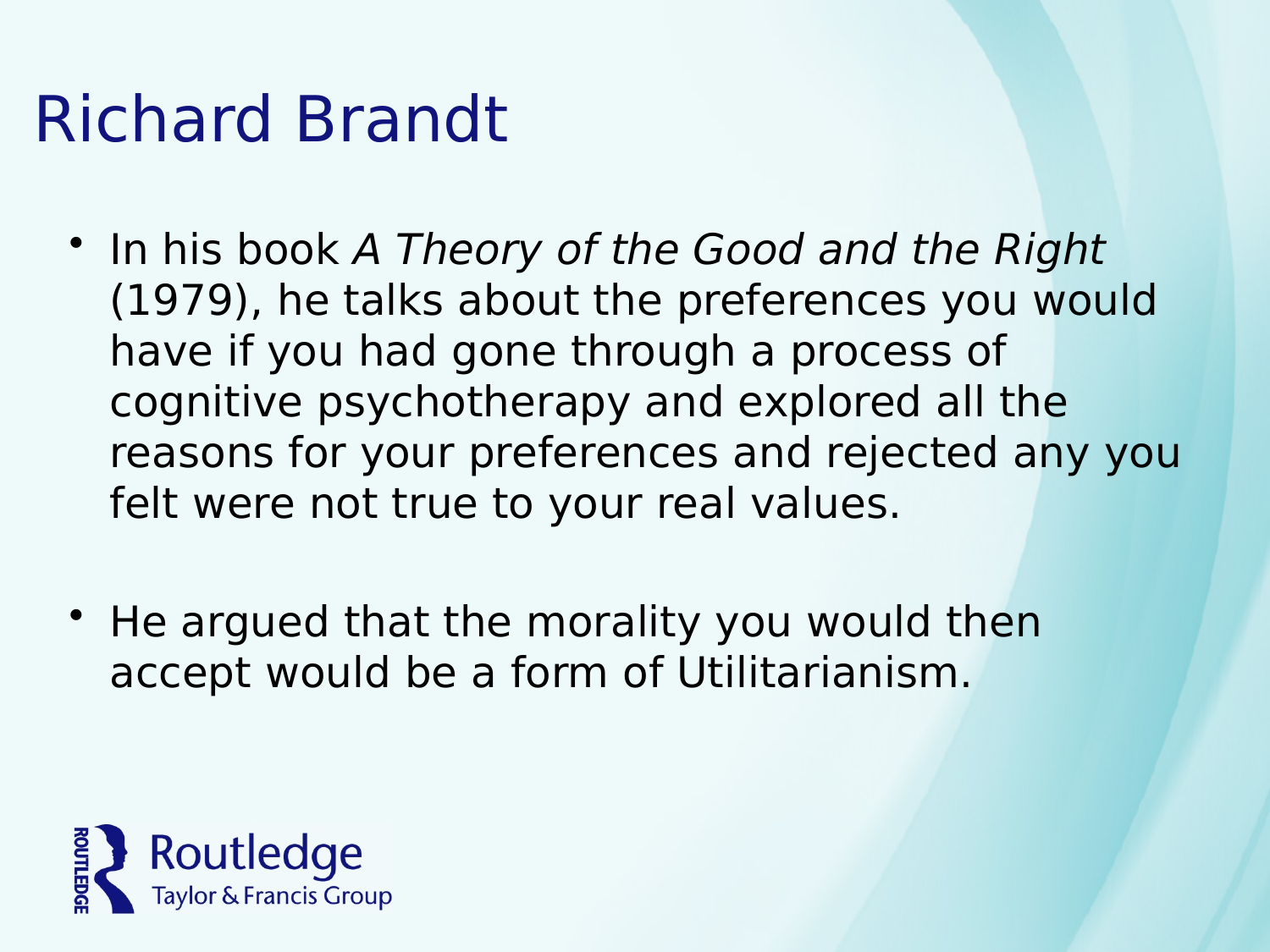

# Richard Brandt
In his book A Theory of the Good and the Right (1979), he talks about the preferences you would have if you had gone through a process of cognitive psychotherapy and explored all the reasons for your preferences and rejected any you felt were not true to your real values.

He argued that the morality you would then accept would be a form of Utilitarianism.